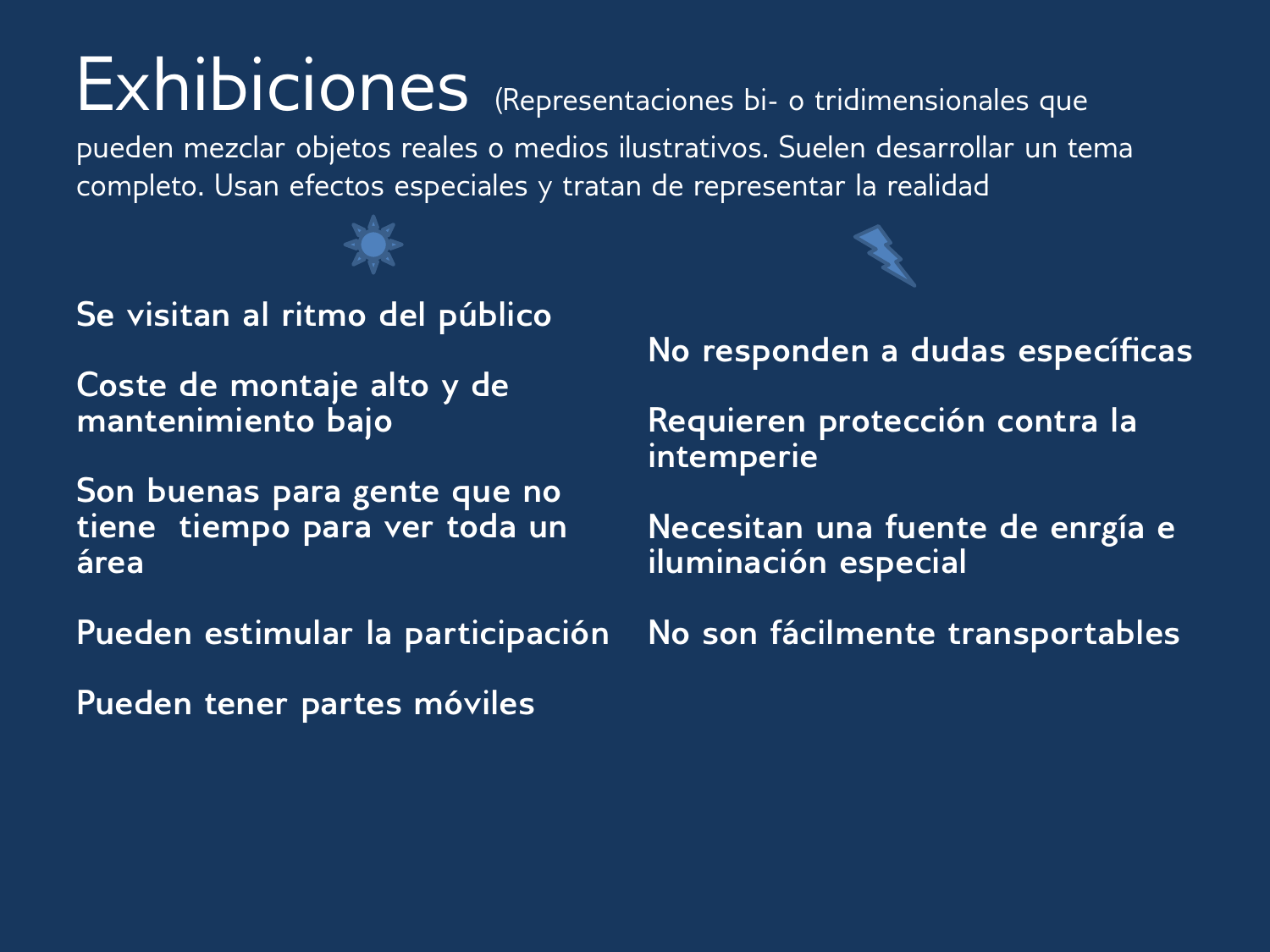

Exhibiciones (Representaciones bi- o tridimensionales que pueden mezclar objetos reales o medios ilustrativos. Suelen desarrollar un tema completo. Usan efectos especiales y tratan de representar la realidad

| Se visitan al ritmo del público Coste de montaje alto y de mantenimiento bajo Son buenas para gente que no tiene tiempo para ver toda un área Pueden estimular la participación Pueden tener partes móviles | No responden a dudas específicas Requieren protección contra la intemperie Necesitan una fuente de enrgía e iluminación especial No son fácilmente transportables |
| --- | --- |